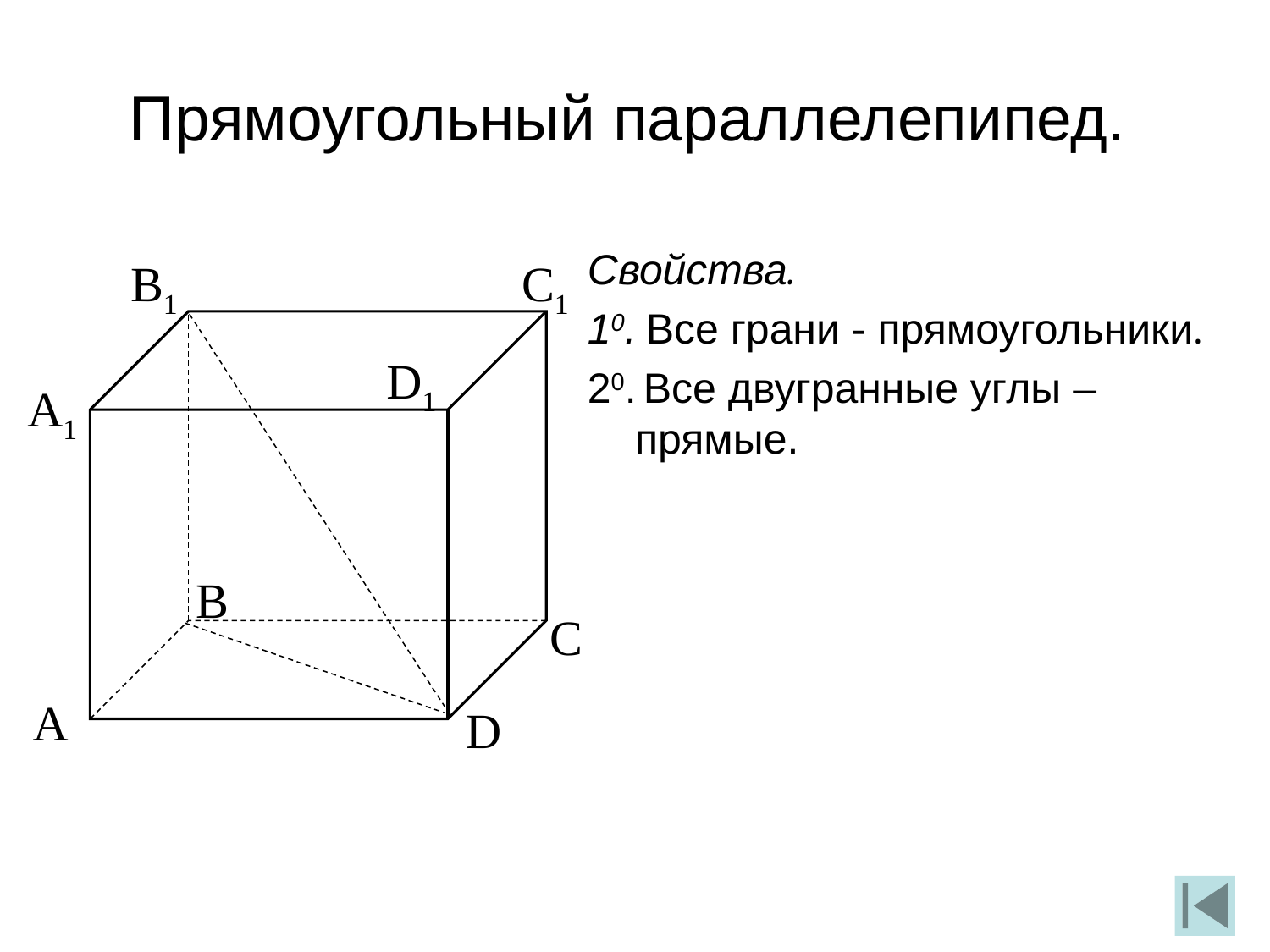

Прямоугольный параллелепипед.
Свойства.
10. Все грани - прямоугольники.
20. Все двугранные углы – прямые.
B1
C1

D1
А1
В
С
А
D